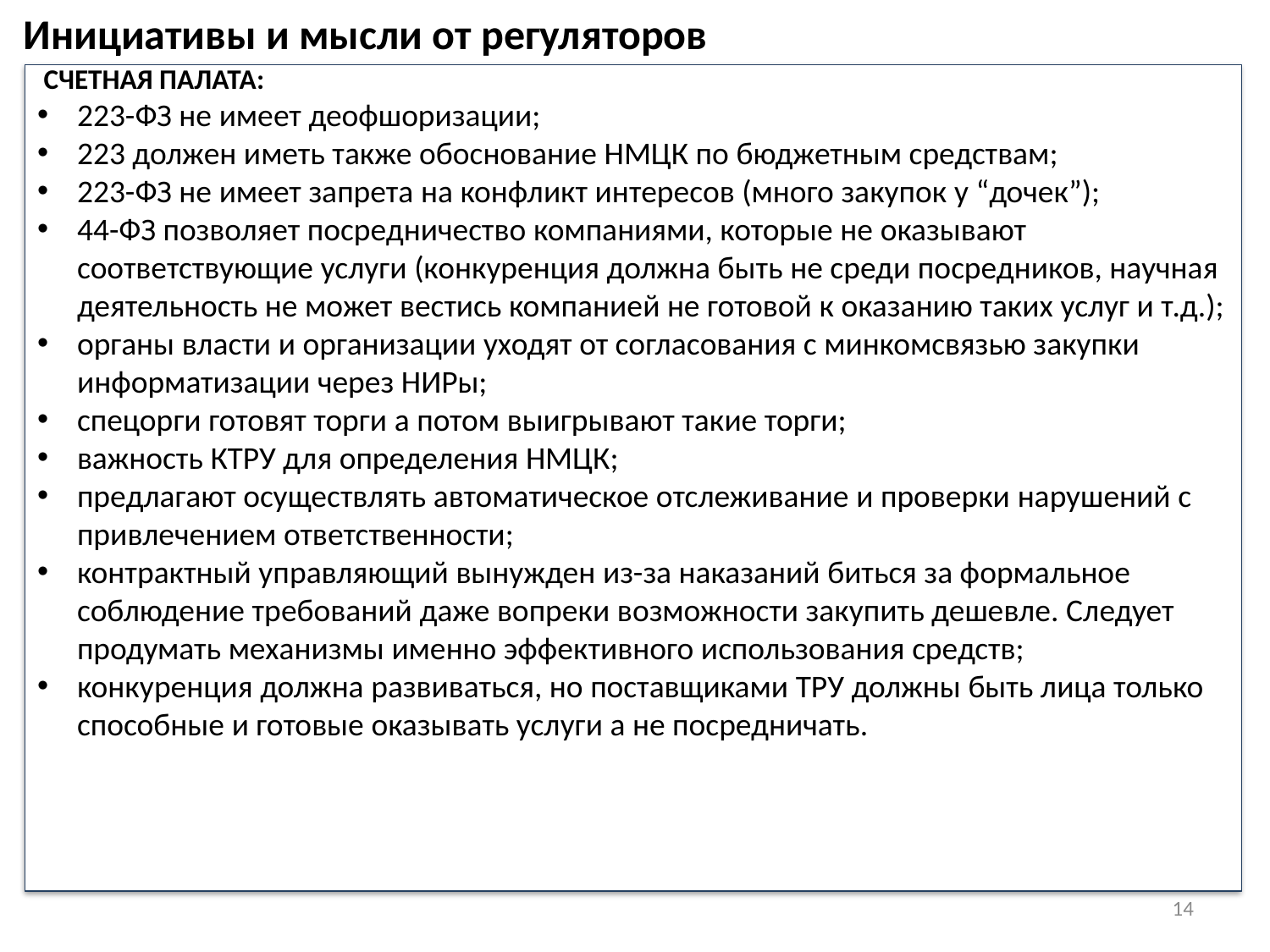

Инициативы и мысли от регуляторов
 СЧЕТНАЯ ПАЛАТА:
223-ФЗ не имеет деофшоризации;
223 должен иметь также обоснование НМЦК по бюджетным средствам;
223-ФЗ не имеет запрета на конфликт интересов (много закупок у “дочек”);
44-ФЗ позволяет посредничество компаниями, которые не оказывают соответствующие услуги (конкуренция должна быть не среди посредников, научная деятельность не может вестись компанией не готовой к оказанию таких услуг и т.д.);
органы власти и организации уходят от согласования с минкомсвязью закупки информатизации через НИРы;
спецорги готовят торги а потом выигрывают такие торги;
важность КТРУ для определения НМЦК;
предлагают осуществлять автоматическое отслеживание и проверки нарушений с привлечением ответственности;
контрактный управляющий вынужден из-за наказаний биться за формальное соблюдение требований даже вопреки возможности закупить дешевле. Следует продумать механизмы именно эффективного использования средств;
конкуренция должна развиваться, но поставщиками ТРУ должны быть лица только способные и готовые оказывать услуги а не посредничать.

14